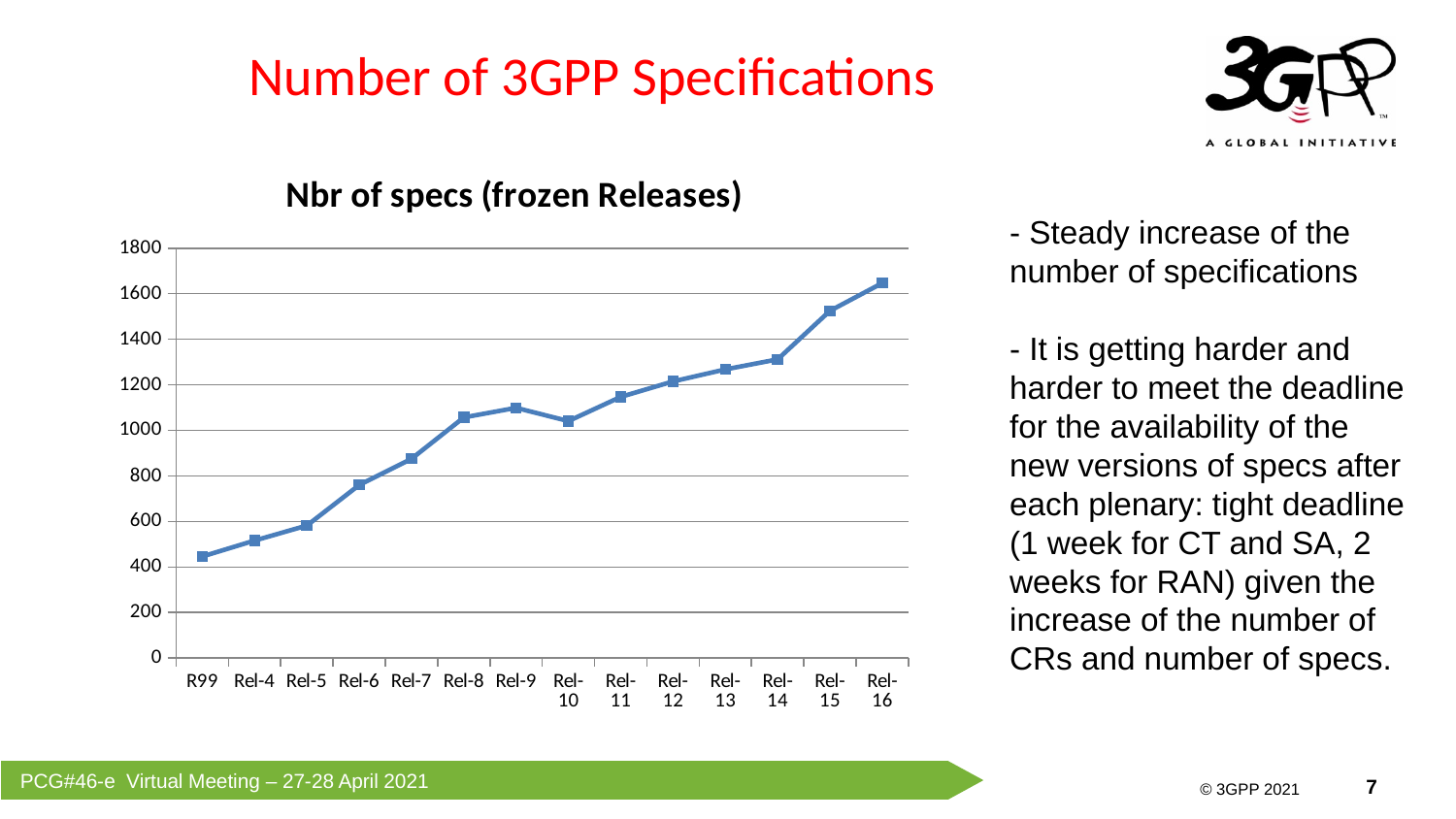

Number of 3GPP Specifications

### Chart: Nbr of specs (frozen Releases)

| Category | Nbr of specs |
|---|---|
| R99 | 446.0 |
| Rel-4 | 516.0 |
| Rel-5 | 582.0 |
| Rel-6 | 760.0 |
| Rel-7 | 875.0 |
| Rel-8 | 1057.0 |
| Rel-9 | 1099.0 |
| Rel-10 | 1041.0 |
| Rel-11 | 1147.0 |
| Rel-12 | 1215.0 |
| Rel-13 | 1268.0 |
| Rel-14 | 1312.0 |
| Rel-15 | 1525.0 |
| Rel-16 | 1647.0 |
- Steady increase of the number of specifications

- It is getting harder and harder to meet the deadline for the availability of the new versions of specs after each plenary: tight deadline (1 week for CT and SA, 2 weeks for RAN) given the increase of the number of CRs and number of specs.